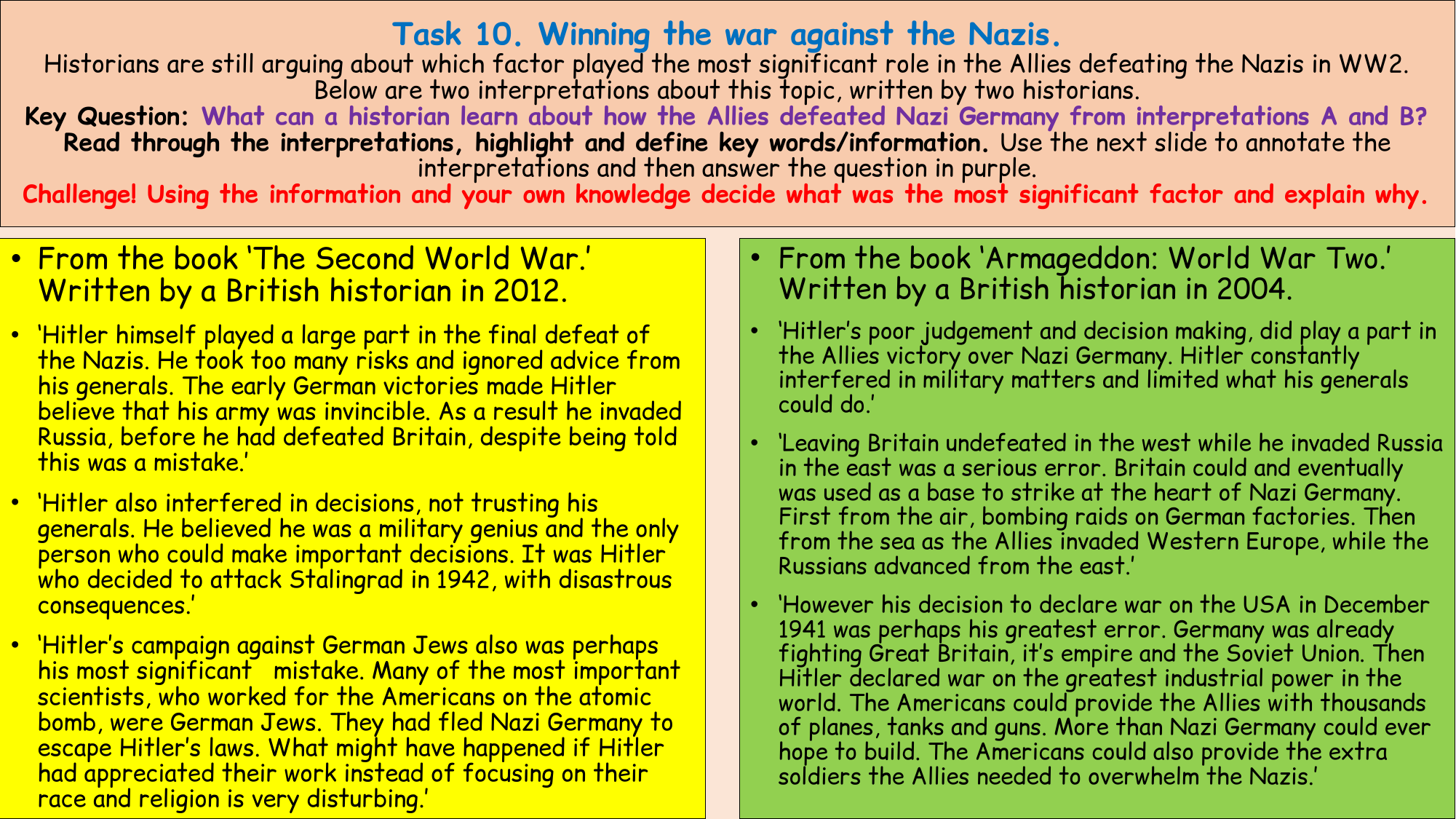

Task 10. Winning the war against the Nazis.
Historians are still arguing about which factor played the most significant role in the Allies defeating the Nazis in WW2. Below are two interpretations about this topic, written by two historians.
Key Question: What can a historian learn about how the Allies defeated Nazi Germany from interpretations A and B?
Read through the interpretations, highlight and define key words/information. Use the next slide to annotate the interpretations and then answer the question in purple.
Challenge! Using the information and your own knowledge decide what was the most significant factor and explain why.
From the book ‘The Second World War.’ Written by a British historian in 2012.
‘Hitler himself played a large part in the final defeat of the Nazis. He took too many risks and ignored advice from his generals. The early German victories made Hitler believe that his army was invincible. As a result he invaded Russia, before he had defeated Britain, despite being told this was a mistake.’
‘Hitler also interfered in decisions, not trusting his generals. He believed he was a military genius and the only person who could make important decisions. It was Hitler who decided to attack Stalingrad in 1942, with disastrous consequences.’
‘Hitler’s campaign against German Jews also was perhaps his most significant   mistake. Many of the most important scientists, who worked for the Americans on the atomic bomb, were German Jews. They had fled Nazi Germany to escape Hitler’s laws. What might have happened if Hitler had appreciated their work instead of focusing on their race and religion is very disturbing.’
From the book ‘Armageddon: World War Two.’ Written by a British historian in 2004.
‘Hitler’s poor judgement and decision making, did play a part in the Allies victory over Nazi Germany. Hitler constantly interfered in military matters and limited what his generals could do.’
‘Leaving Britain undefeated in the west while he invaded Russia in the east was a serious error. Britain could and eventually was used as a base to strike at the heart of Nazi Germany. First from the air, bombing raids on German factories. Then from the sea as the Allies invaded Western Europe, while the Russians advanced from the east.’
‘However his decision to declare war on the USA in December 1941 was perhaps his greatest error. Germany was already fighting Great Britain, it’s empire and the Soviet Union. Then Hitler declared war on the greatest industrial power in the world. The Americans could provide the Allies with thousands of planes, tanks and guns. More than Nazi Germany could ever hope to build. The Americans could also provide the extra soldiers the Allies needed to overwhelm the Nazis.’